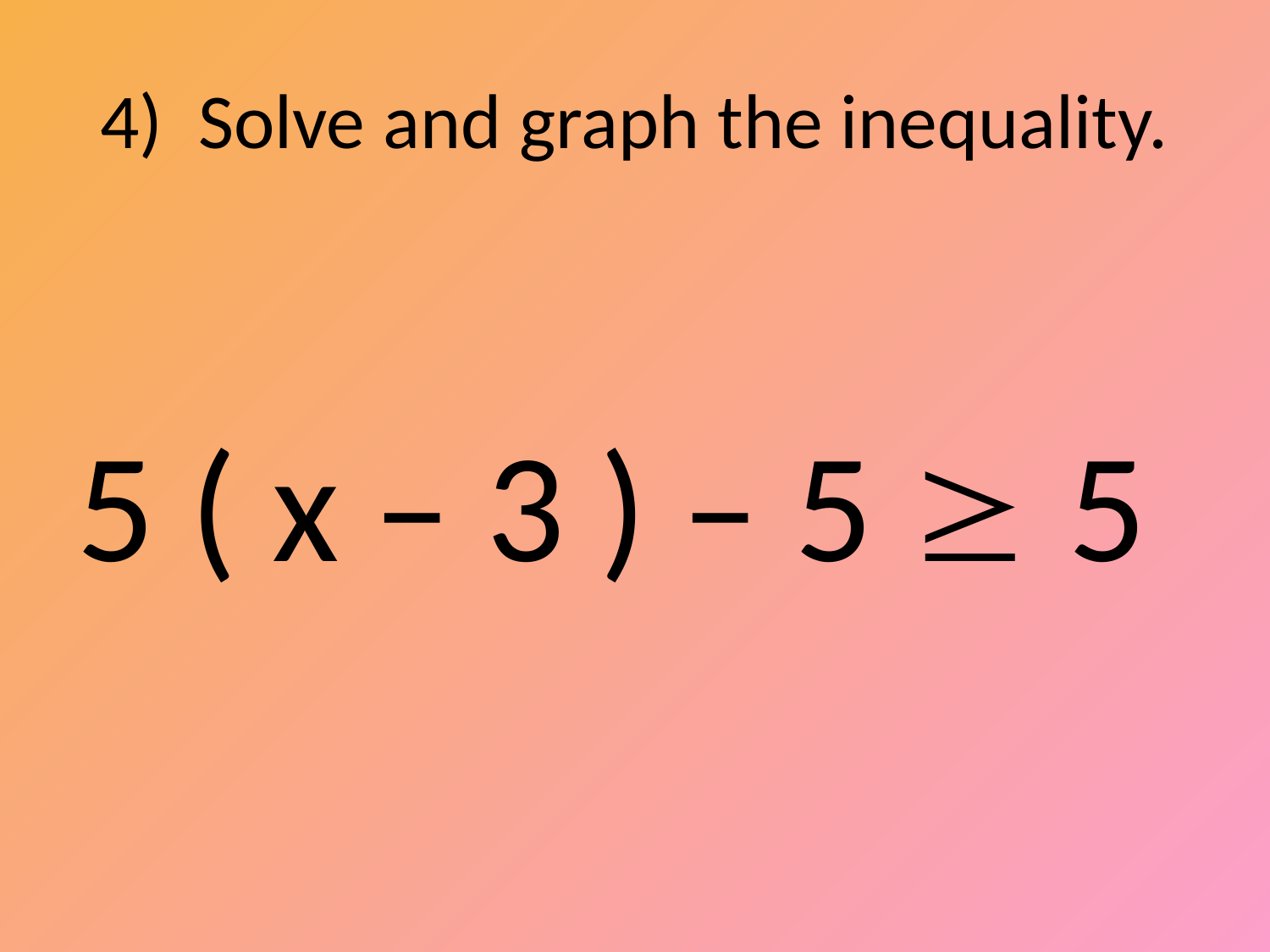

# 4)  Solve and graph the inequality.

5 ( x – 3 ) – 5 ≥ 5